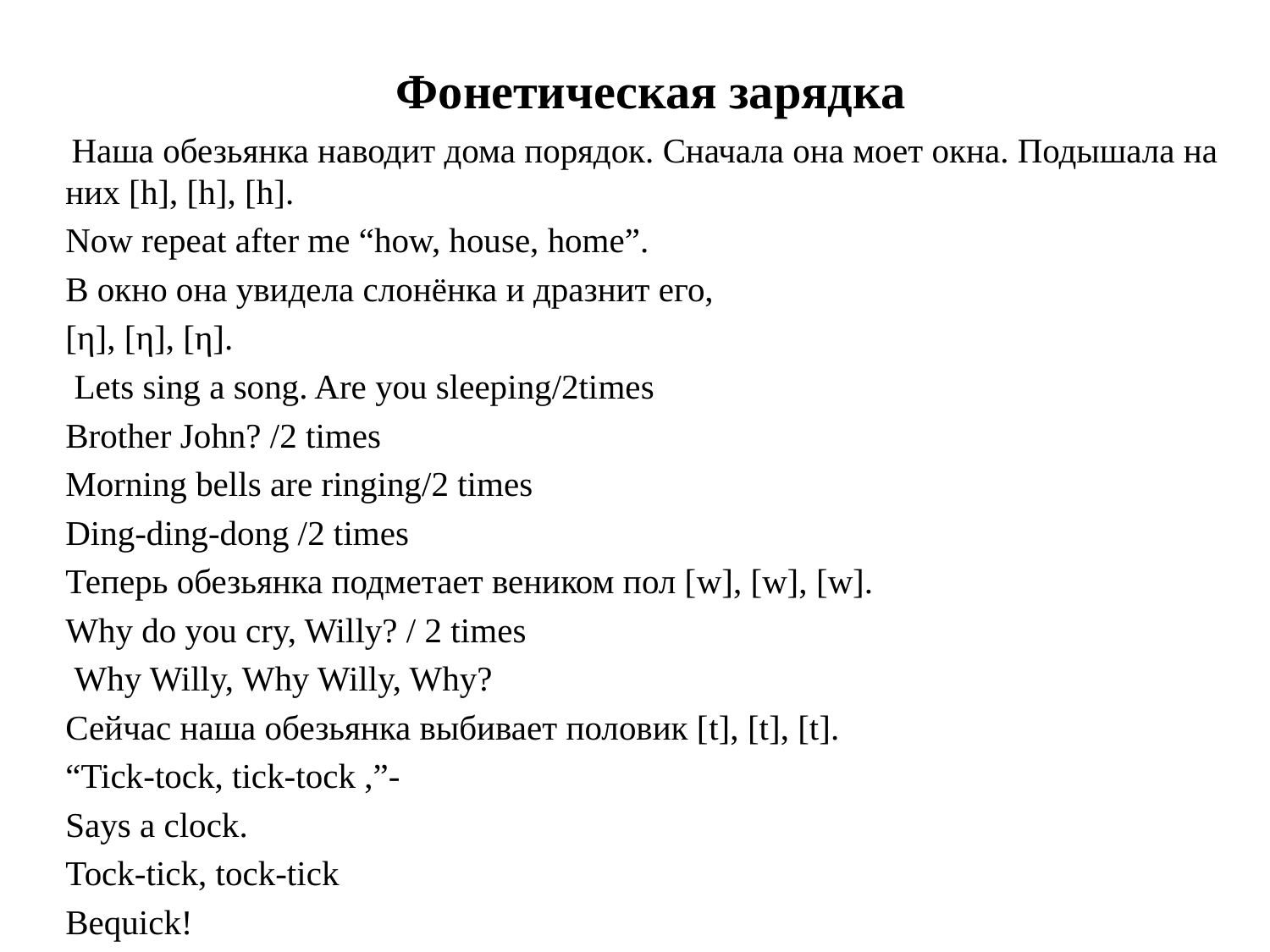

Фонетическая зарядка
 Наша обезьянка наводит дома порядок. Сначала она моет окна. Подышала на них [h], [h], [h].
Now repeat after me “how, house, home”.
В окно она увидела слонёнка и дразнит его,
[η], [η], [η].
 Lets sing a song. Are you sleeping/2times
Brother John? /2 times
Morning bells are ringing/2 times
Ding-ding-dong /2 times
Теперь обезьянка подметает веником пол [w], [w], [w].
Why do you cry, Willy? / 2 times
 Why Willy, Why Willy, Why?
Сейчас наша обезьянка выбивает половик [t], [t], [t].
“Tick-tock, tick-tock ,”-
Says a clock.
Tock-tick, tock-tick
Bequick!